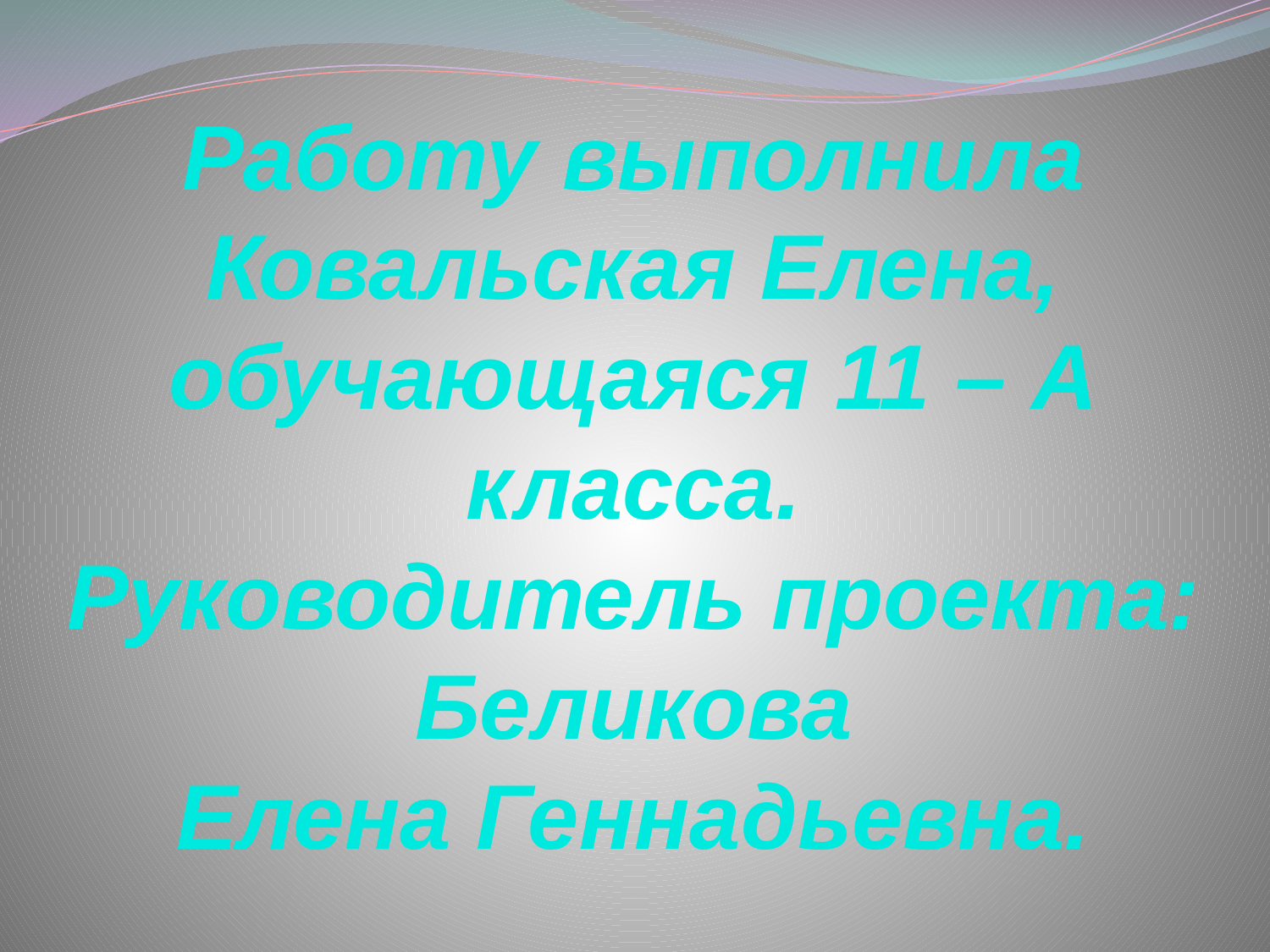

# Работу выполнила Ковальская Елена, обучающаяся 11 – А класса. Руководитель проекта: Беликова Елена Геннадьевна.